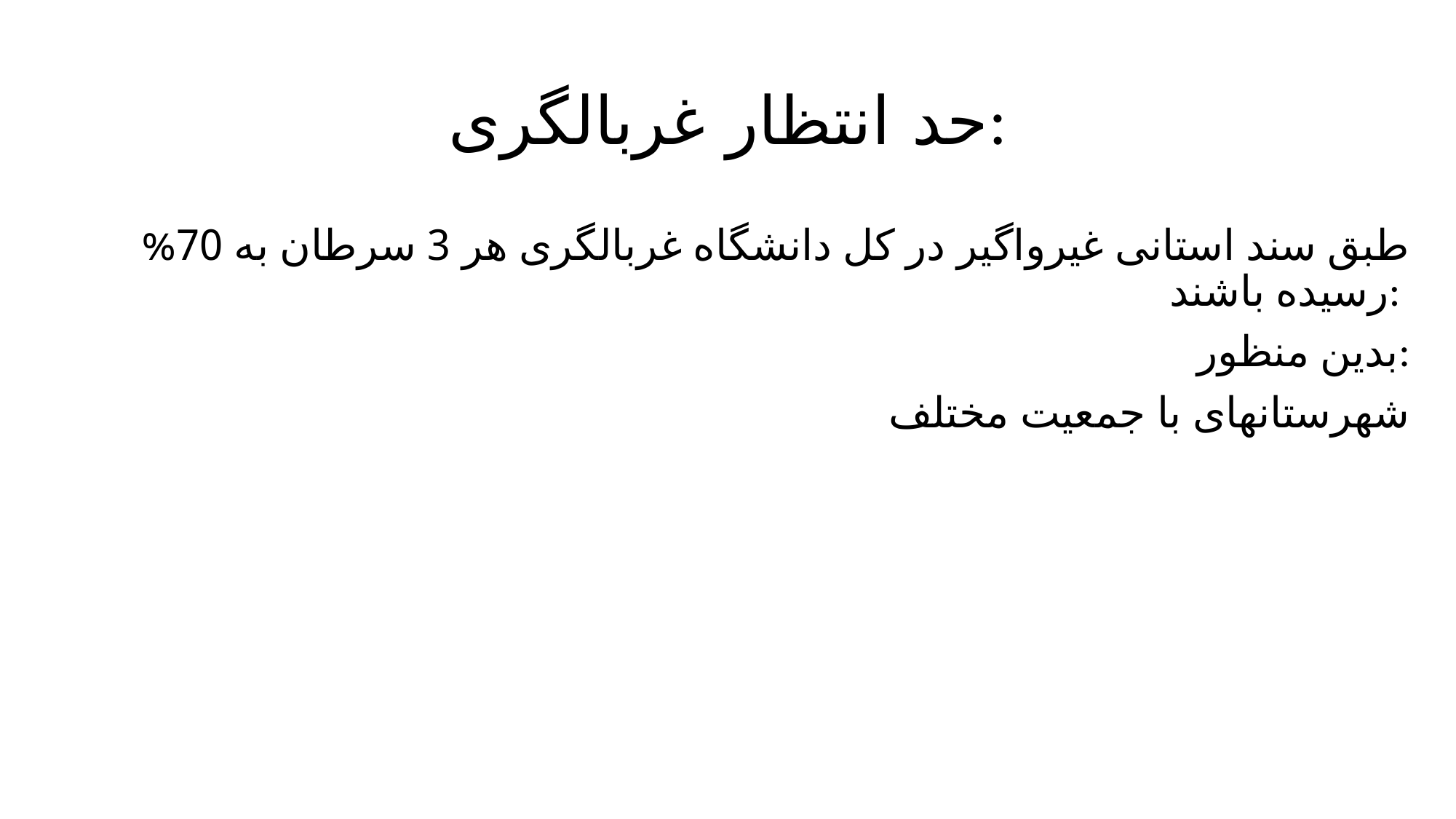

# حد انتظار غربالگری:
طبق سند استانی غیرواگیر در کل دانشگاه غربالگری هر 3 سرطان به 70% رسیده باشند:
بدین منظور:
شهرستانهای با جمعیت مختلف